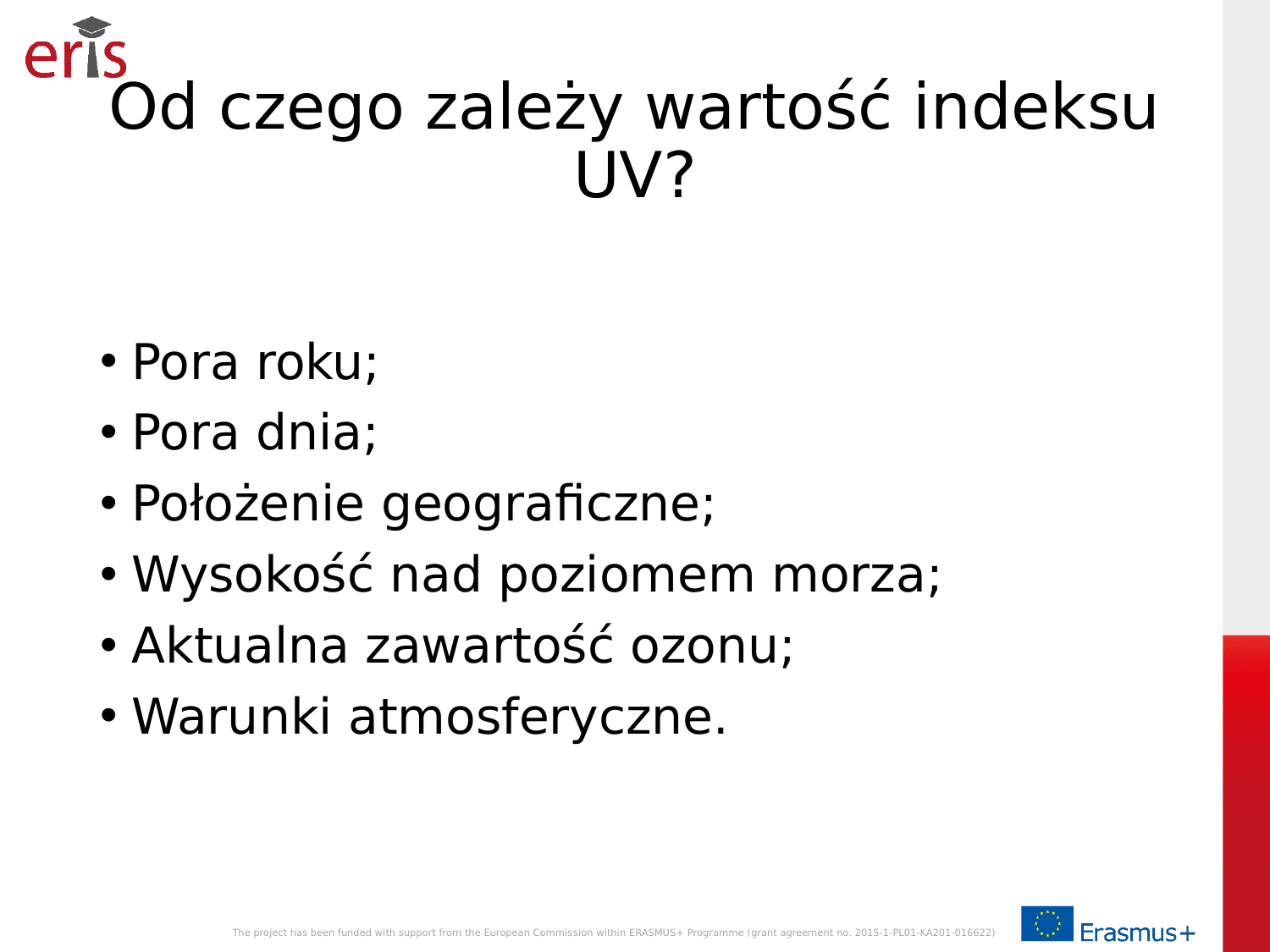

# Od czego zależy wartość indeksu UV?

Pora roku;
Pora dnia;
Położenie geograficzne;
Wysokość nad poziomem morza;
Aktualna zawartość ozonu;
Warunki atmosferyczne.